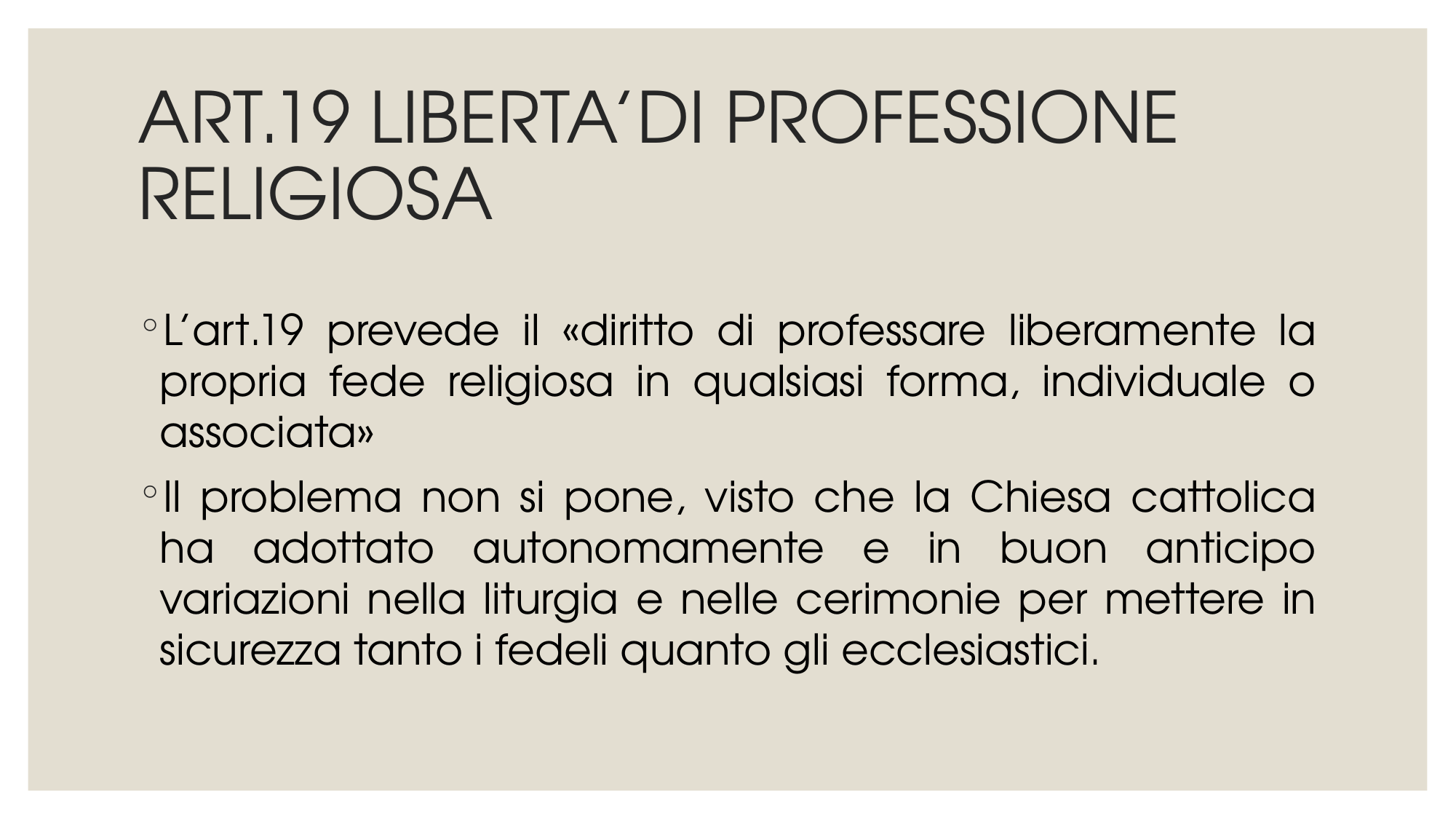

# ART.19 LIBERTA’DI PROFESSIONE RELIGIOSA

L’art.19 prevede il «diritto di professare liberamente la propria fede religiosa in qualsiasi forma, individuale o associata»
Il problema non si pone, visto che la Chiesa cattolica ha adottato autonomamente e in buon anticipo variazioni nella liturgia e nelle cerimonie per mettere in sicurezza tanto i fedeli quanto gli ecclesiastici.